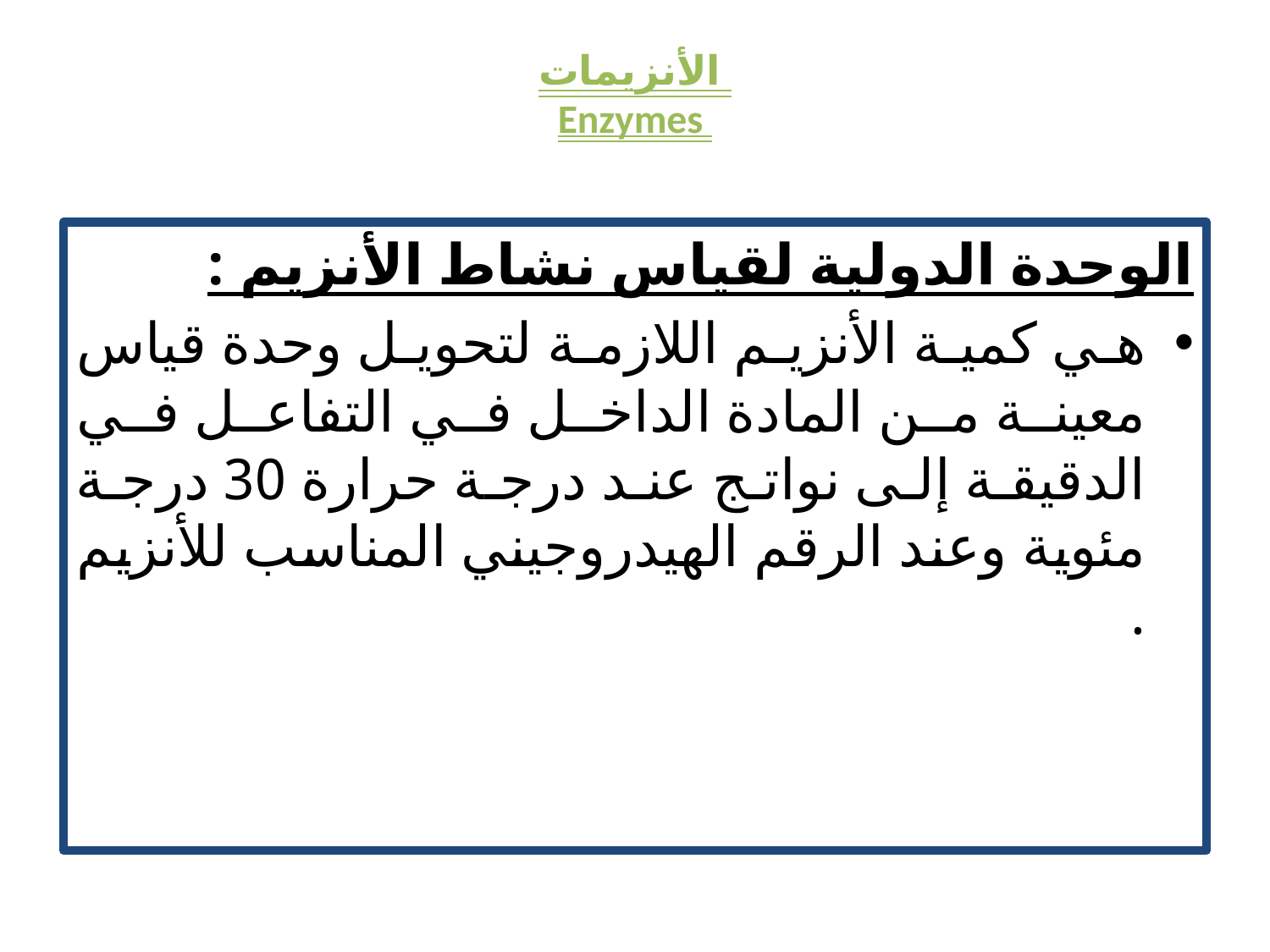

# الأنزيمات Enzymes
الوحدة الدولية لقياس نشاط الأنزيم :
هي كمية الأنزيم اللازمة لتحويل وحدة قياس معينة من المادة الداخل في التفاعل في الدقيقة إلى نواتج عند درجة حرارة 30 درجة مئوية وعند الرقم الهيدروجيني المناسب للأنزيم .